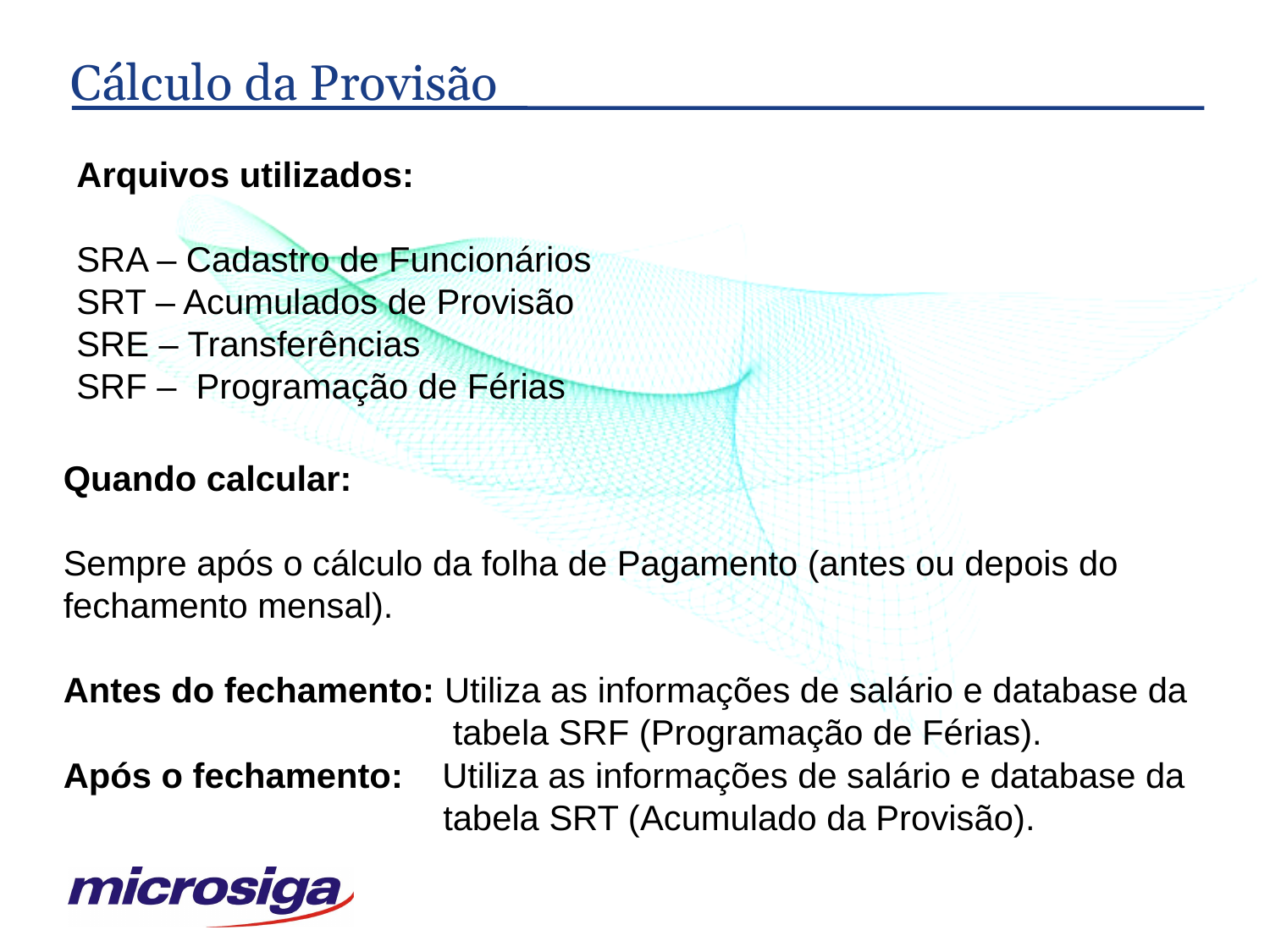

# Cálculo da Provisão

Arquivos utilizados:

SRA – Cadastro de Funcionários
SRT – Acumulados de Provisão
SRE – Transferências
SRF –  Programação de Férias

Quando calcular:

Sempre após o cálculo da folha de Pagamento (antes ou depois do
fechamento mensal).

Antes do fechamento: Utiliza as informações de salário e database da
                                        tabela SRF (Programação de Férias).
Após o fechamento:    Utiliza as informações de salário e database da
                                       tabela SRT (Acumulado da Provisão).